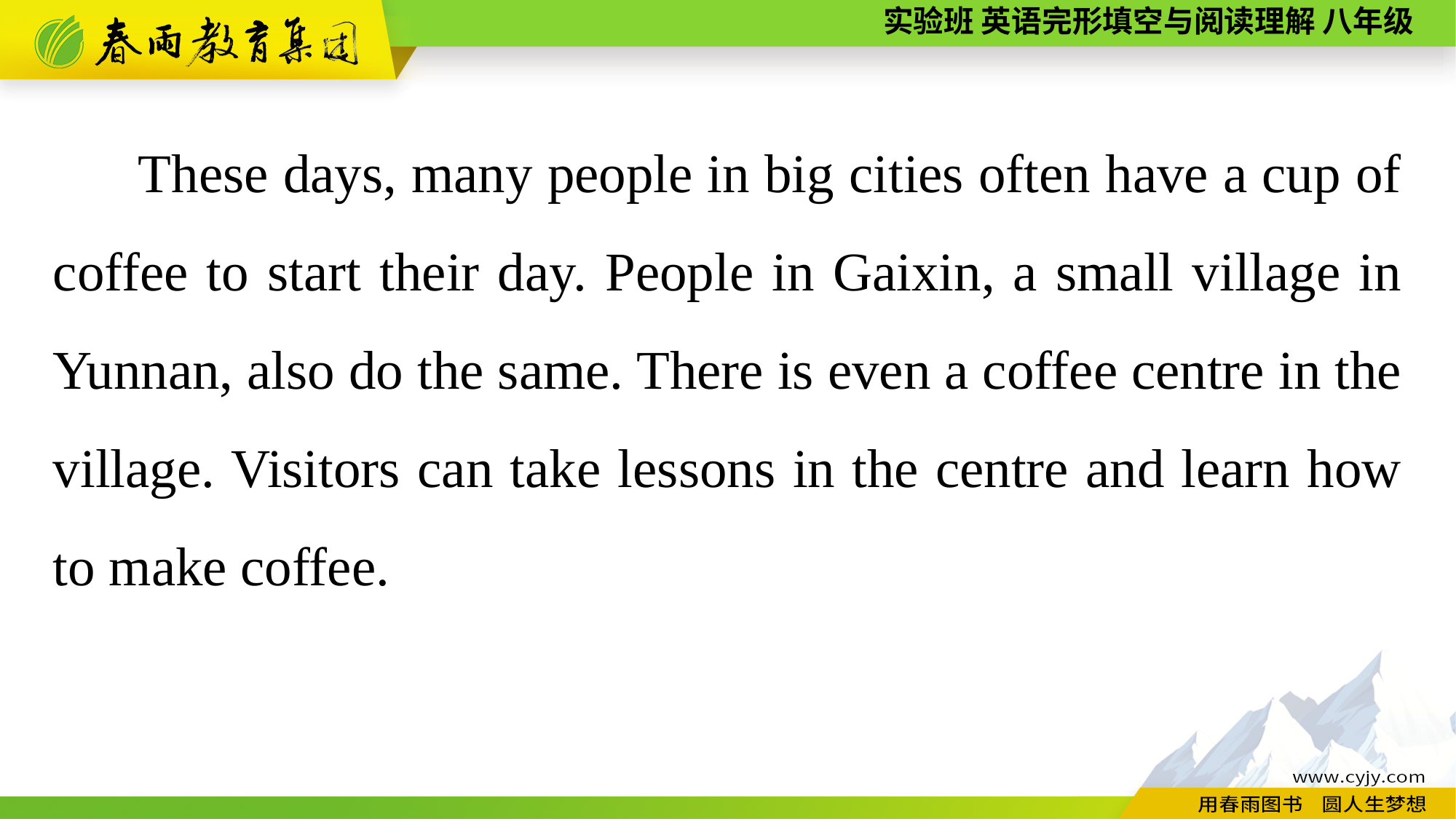

These days, many people in big cities often have a cup of coffee to start their day. People in Gaixin, a small village in Yunnan, also do the same. There is even a coffee centre in the village. Visitors can take lessons in the centre and learn how to make coffee.